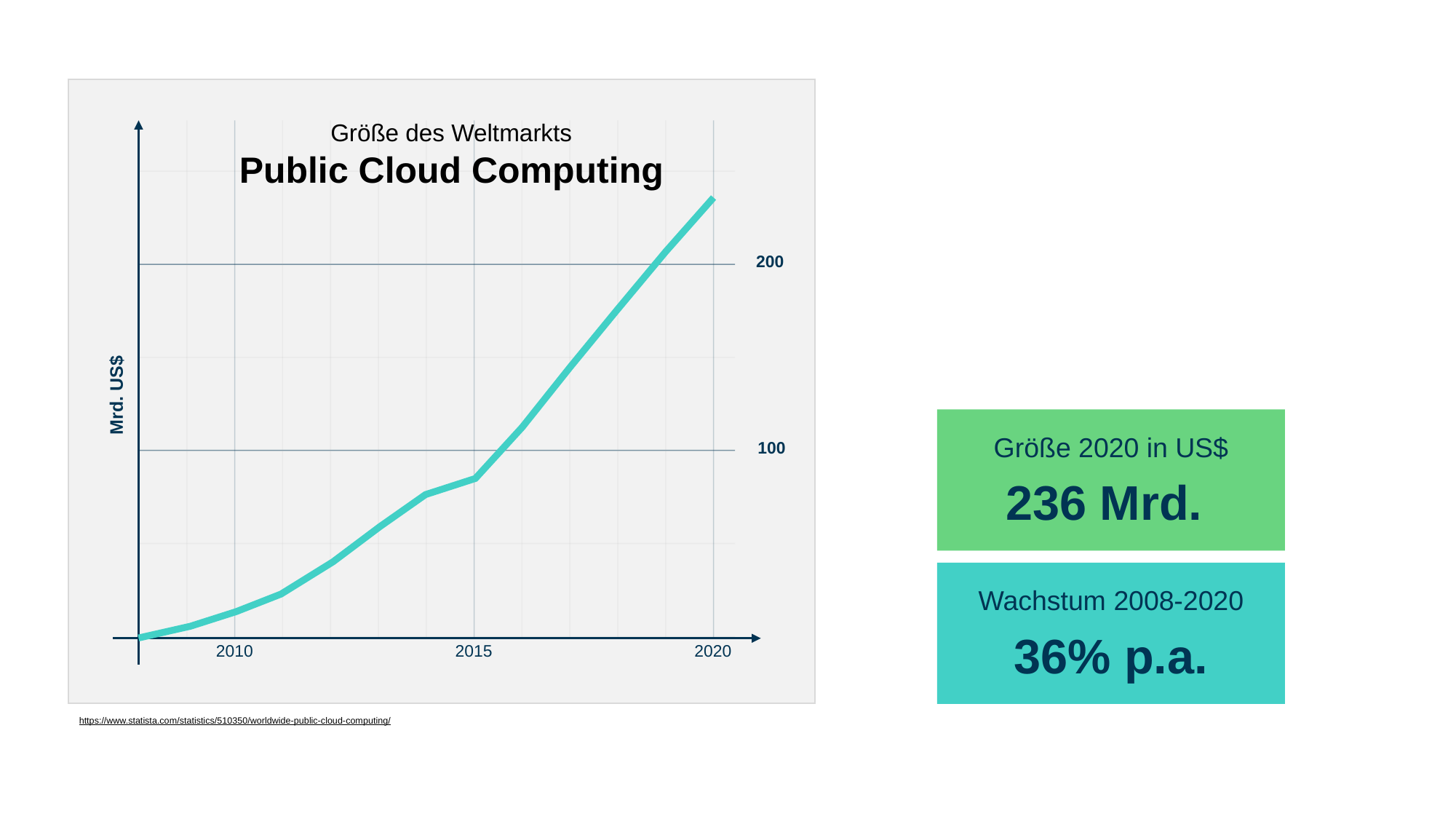

Größe des Weltmarkts
Public Cloud Computing

200
Mrd. US$
100
2010
2015
2020
https://www.statista.com/statistics/510350/worldwide-public-cloud-computing/
Größe 2020 in US$
236 Mrd.
Wachstum 2008-2020
36% p.a.